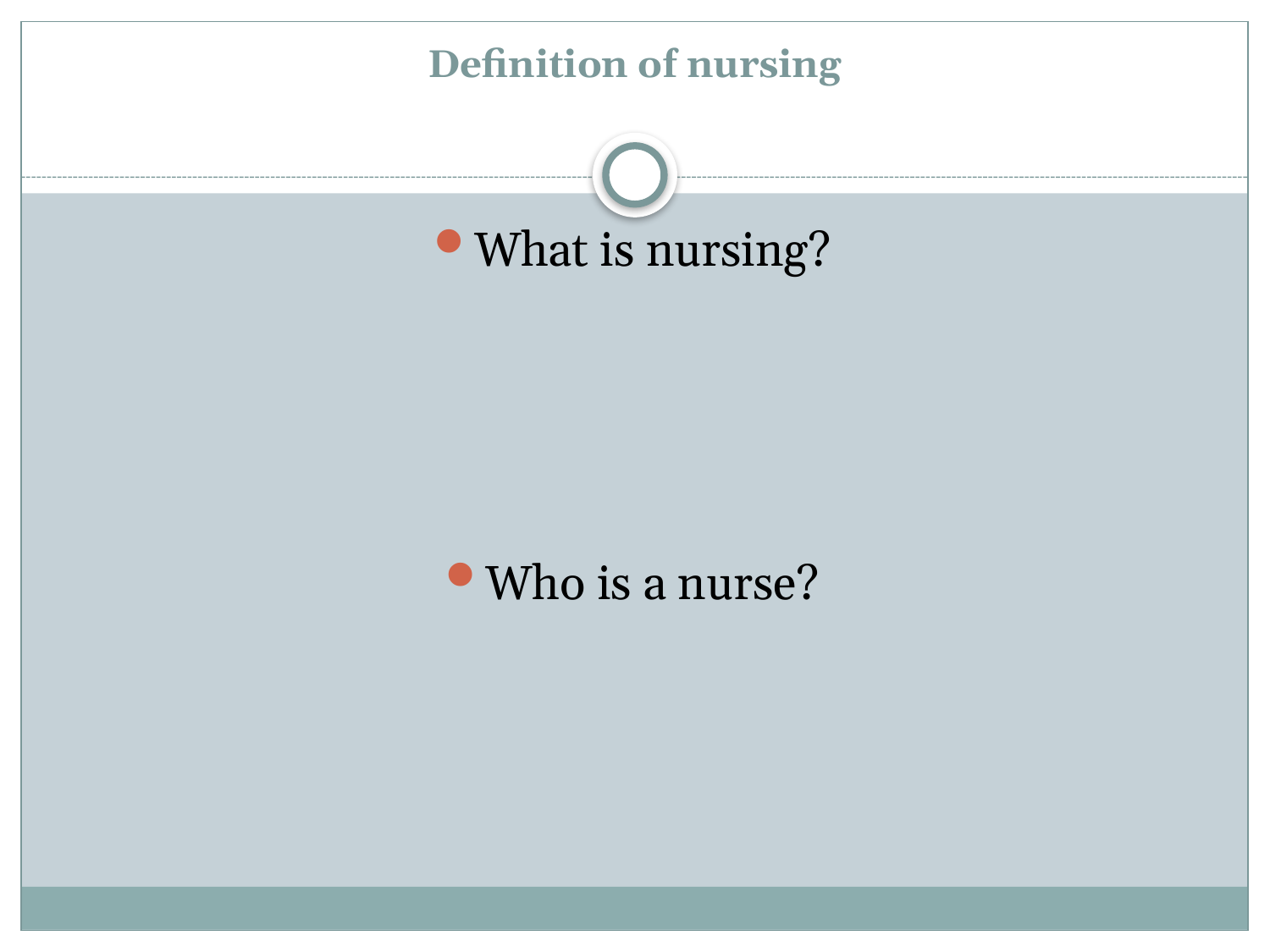

# Definition of nursing
What is nursing?

Who is a nurse?